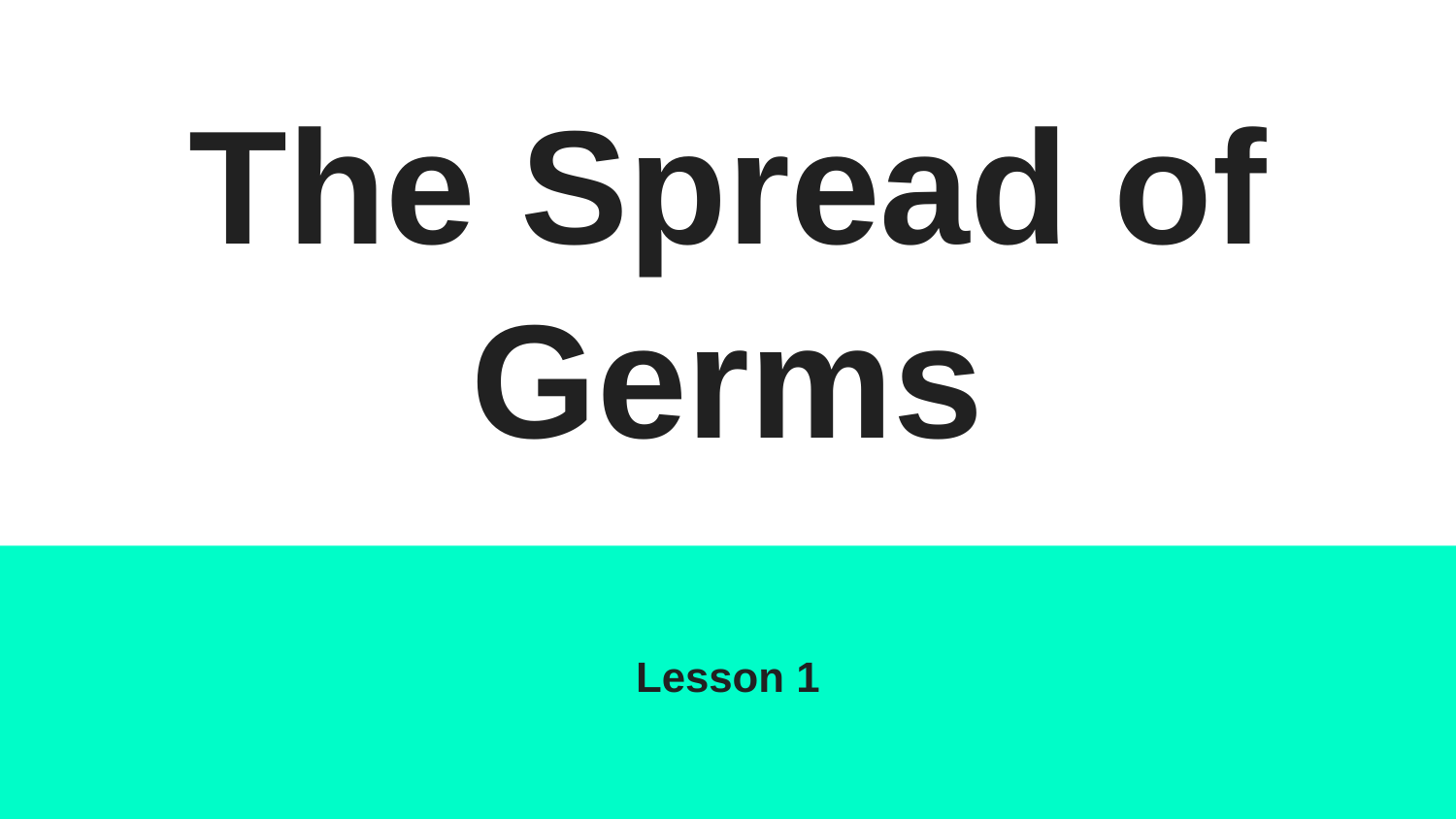

# The Spread of Germs
Lesson 1